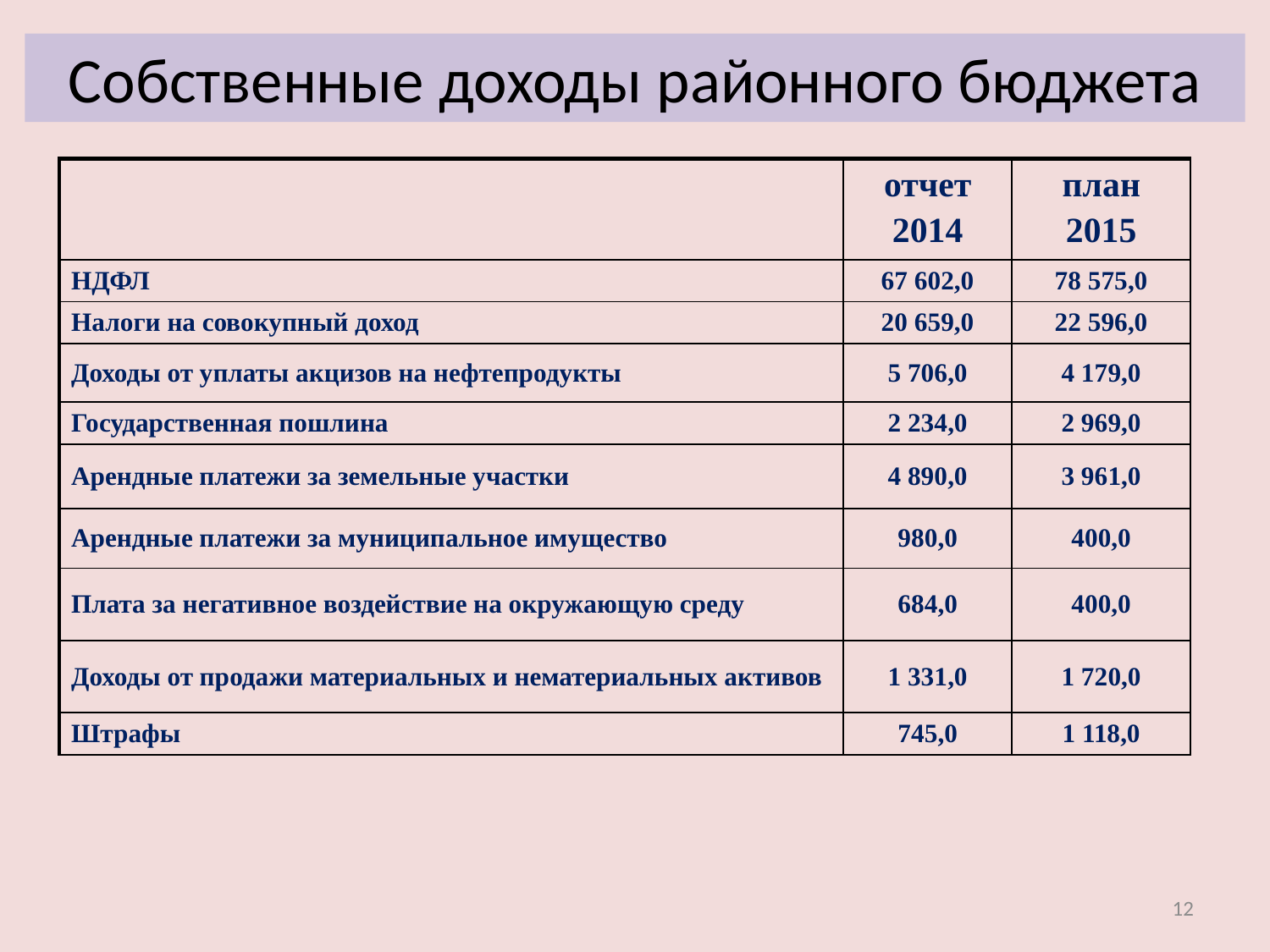

Собственные доходы районного бюджета
|  | отчет 2014 | план 2015 |
| --- | --- | --- |
| НДФЛ | 67 602,0 | 78 575,0 |
| Налоги на совокупный доход | 20 659,0 | 22 596,0 |
| Доходы от уплаты акцизов на нефтепродукты | 5 706,0 | 4 179,0 |
| Государственная пошлина | 2 234,0 | 2 969,0 |
| Арендные платежи за земельные участки | 4 890,0 | 3 961,0 |
| Арендные платежи за муниципальное имущество | 980,0 | 400,0 |
| Плата за негативное воздействие на окружающую среду | 684,0 | 400,0 |
| Доходы от продажи материальных и нематериальных активов | 1 331,0 | 1 720,0 |
| Штрафы | 745,0 | 1 118,0 |
12